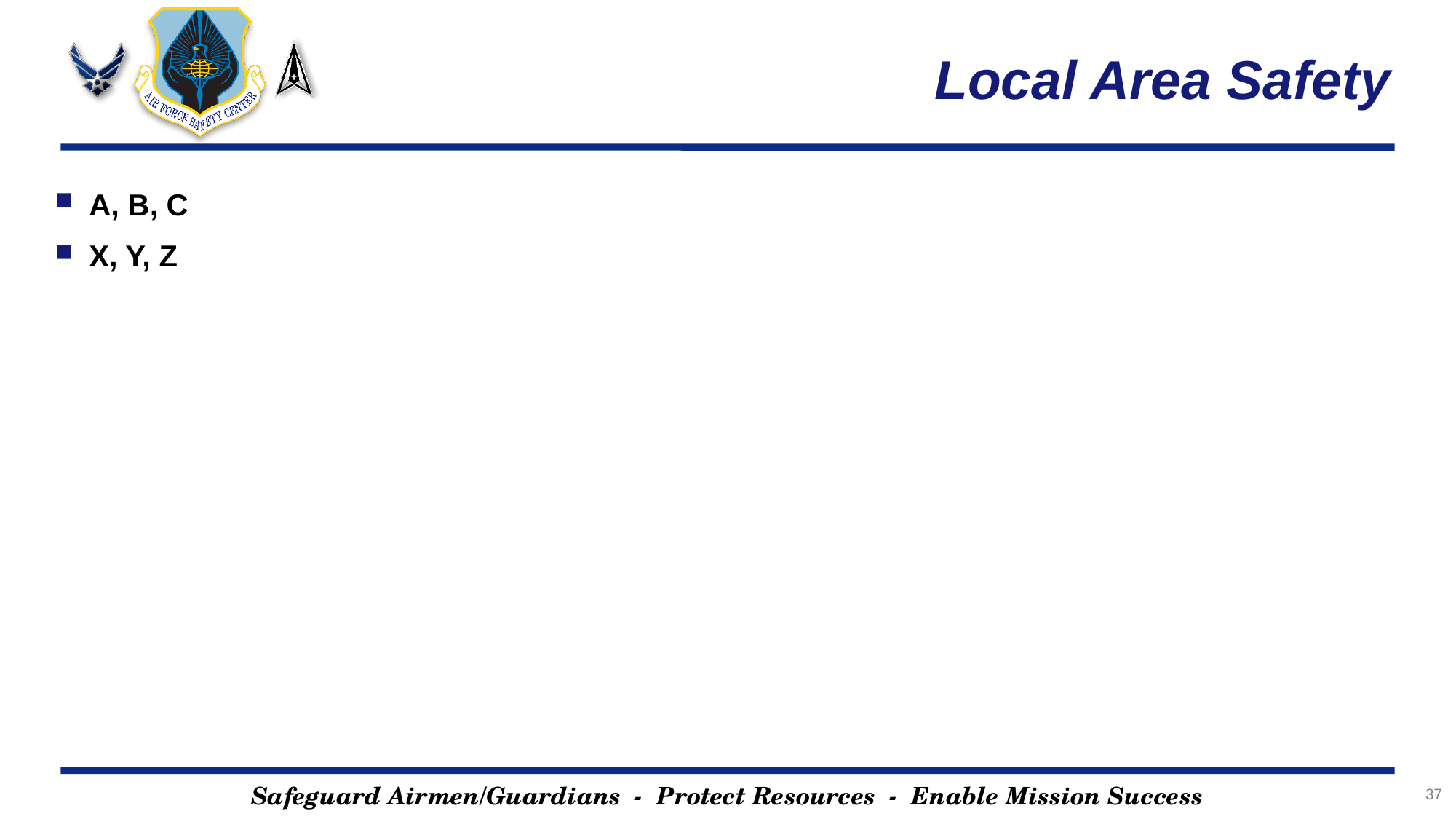

# Local Area Safety
A, B, C
X, Y, Z

37